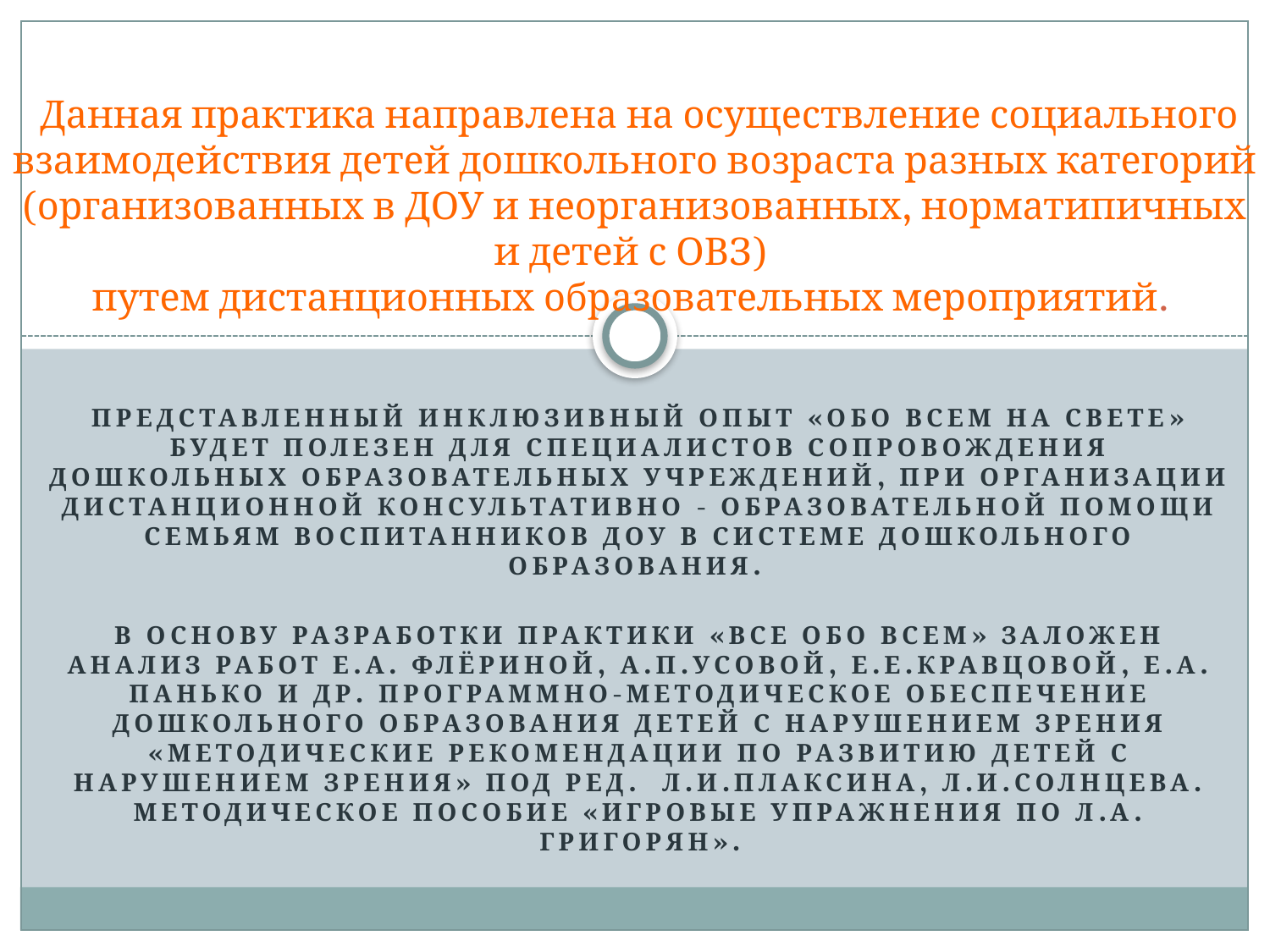

# Данная практика направлена на осуществление социального взаимодействия детей дошкольного возраста разных категорий (организованных в ДОУ и неорганизованных, норматипичных и детей с ОВЗ) путем дистанционных образовательных мероприятий.
Представленный инклюзивный опыт «обо всем на свете» будет полезен для специалистов сопровождения дошкольных образовательных учреждений, при организации дистанционной консультативно - образовательной помощи семьям воспитанников ДОУ в системе дошкольного образования.

В основу разработки практики «Все обо всем» заложен анализ работ Е.А. Флёриной, А.П.Усовой, Е.Е.Кравцовой, Е.А. Панько и др. Программно-методическое обеспечение дошкольного образования детей с нарушением зрения «Методические рекомендации по развитию детей с нарушением зрения» под ред.  Л.И.Плаксина, Л.И.Солнцева. Методическое пособие «Игровые упражнения по Л.А. Григорян».